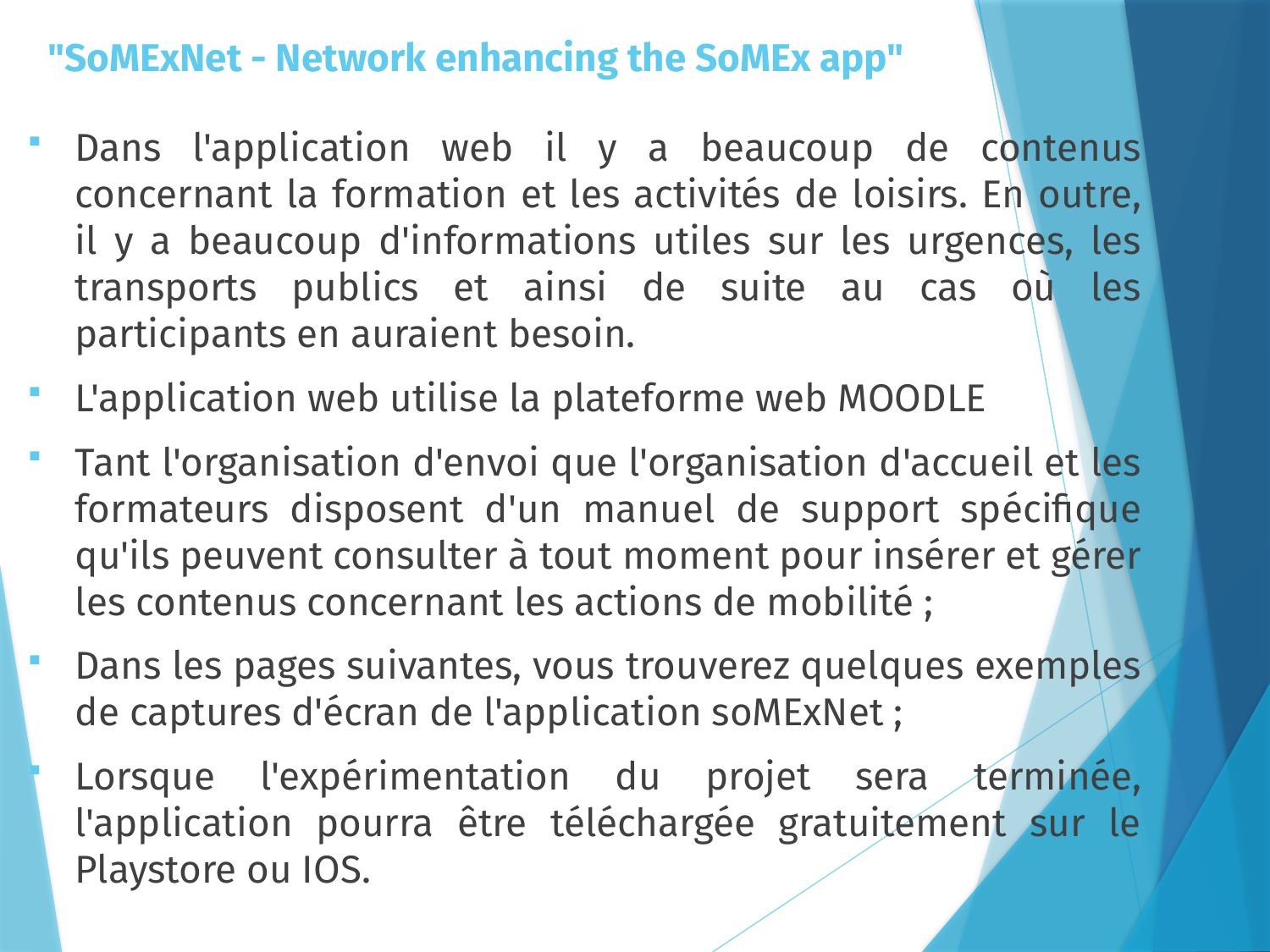

# "SoMExNet - Network enhancing the SoMEx app"
Dans l'application web il y a beaucoup de contenus concernant la formation et les activités de loisirs. En outre, il y a beaucoup d'informations utiles sur les urgences, les transports publics et ainsi de suite au cas où les participants en auraient besoin.
L'application web utilise la plateforme web MOODLE
Tant l'organisation d'envoi que l'organisation d'accueil et les formateurs disposent d'un manuel de support spécifique qu'ils peuvent consulter à tout moment pour insérer et gérer les contenus concernant les actions de mobilité ;
Dans les pages suivantes, vous trouverez quelques exemples de captures d'écran de l'application soMExNet ;
Lorsque l'expérimentation du projet sera terminée, l'application pourra être téléchargée gratuitement sur le Playstore ou IOS.